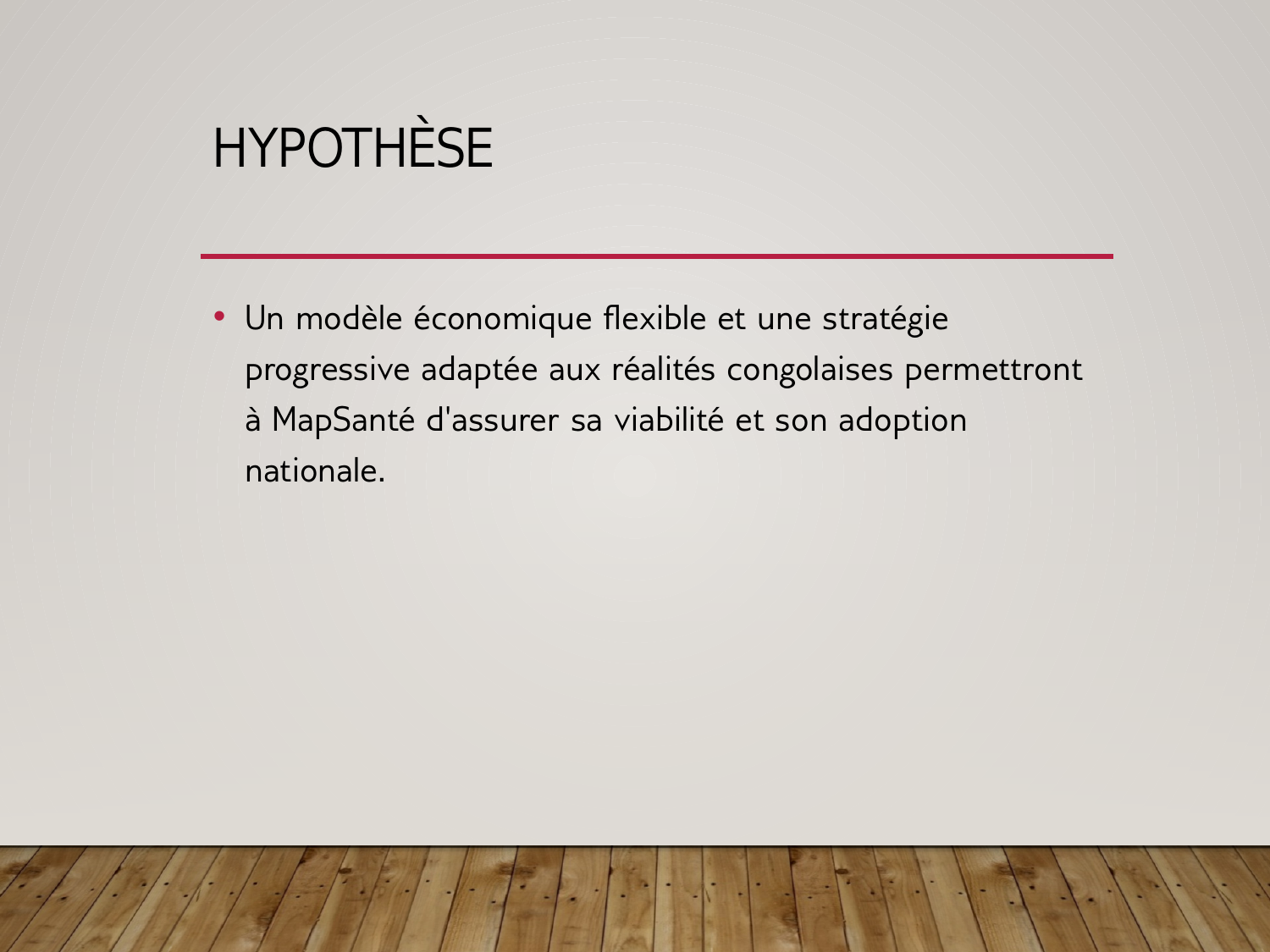

# Hypothèse
Un modèle économique flexible et une stratégie progressive adaptée aux réalités congolaises permettront à MapSanté d'assurer sa viabilité et son adoption nationale.